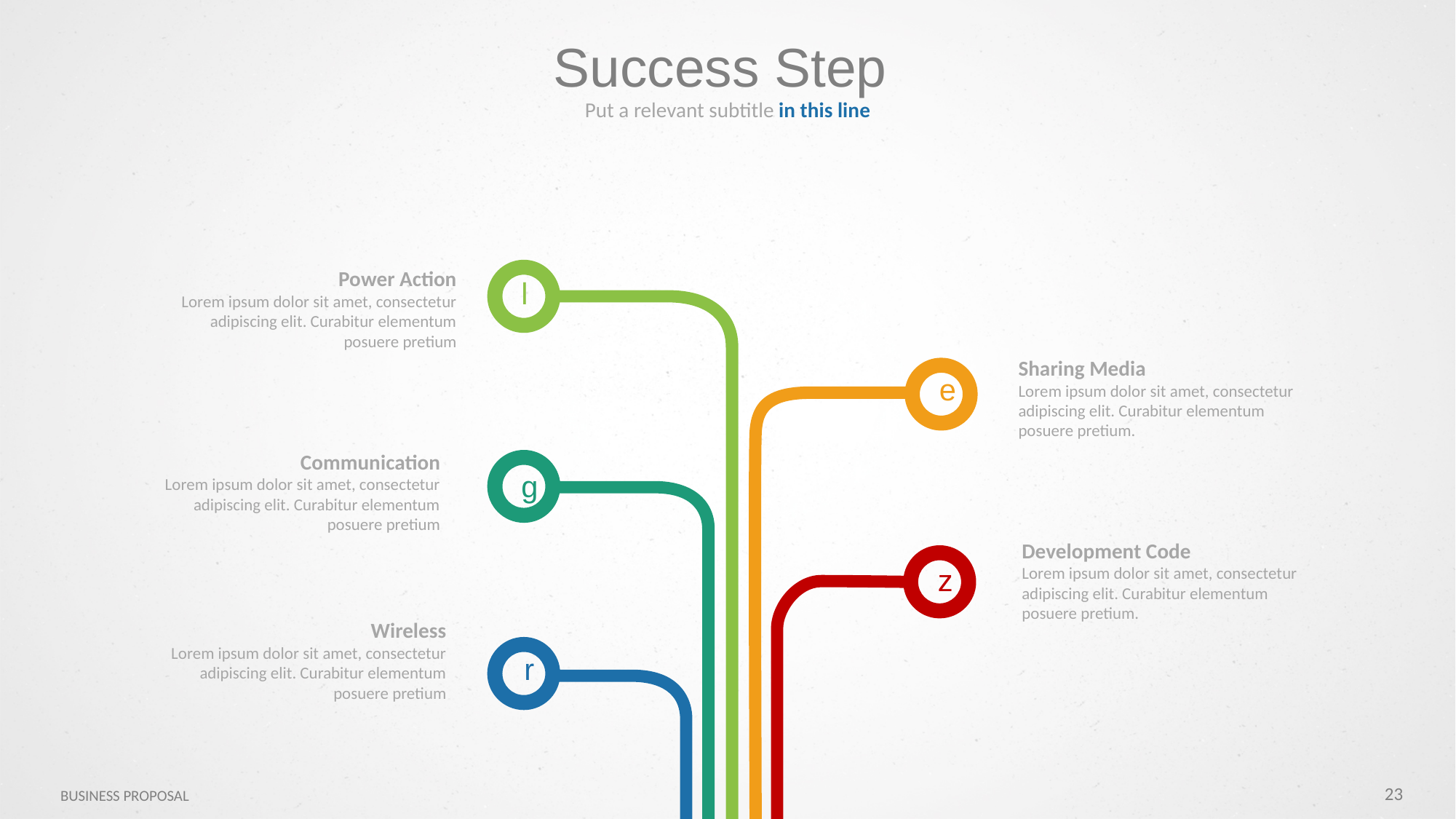

Success Step
Put a relevant subtitle in this line

Power Action
Lorem ipsum dolor sit amet, consectetur adipiscing elit. Curabitur elementum posuere pretium
l
Sharing Media
Lorem ipsum dolor sit amet, consectetur adipiscing elit. Curabitur elementum posuere pretium.
e
Communication
Lorem ipsum dolor sit amet, consectetur adipiscing elit. Curabitur elementum posuere pretium
g
Development Code
Lorem ipsum dolor sit amet, consectetur adipiscing elit. Curabitur elementum posuere pretium.
z
Wireless
Lorem ipsum dolor sit amet, consectetur adipiscing elit. Curabitur elementum posuere pretium
r
23
BUSINESS PROPOSAL